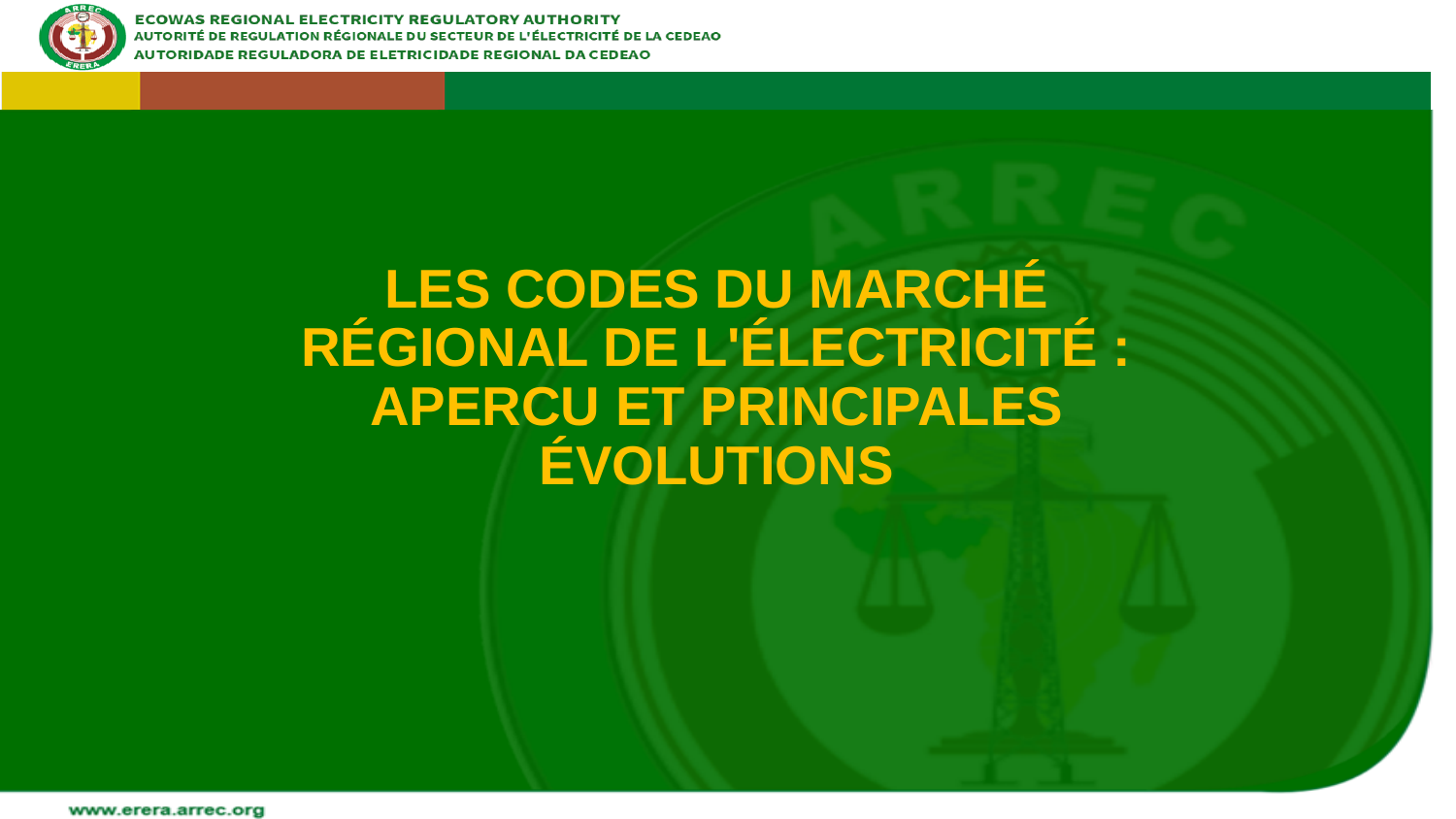

# Les codes du marché régional de l'électricité : APERCU ET principales évolutions